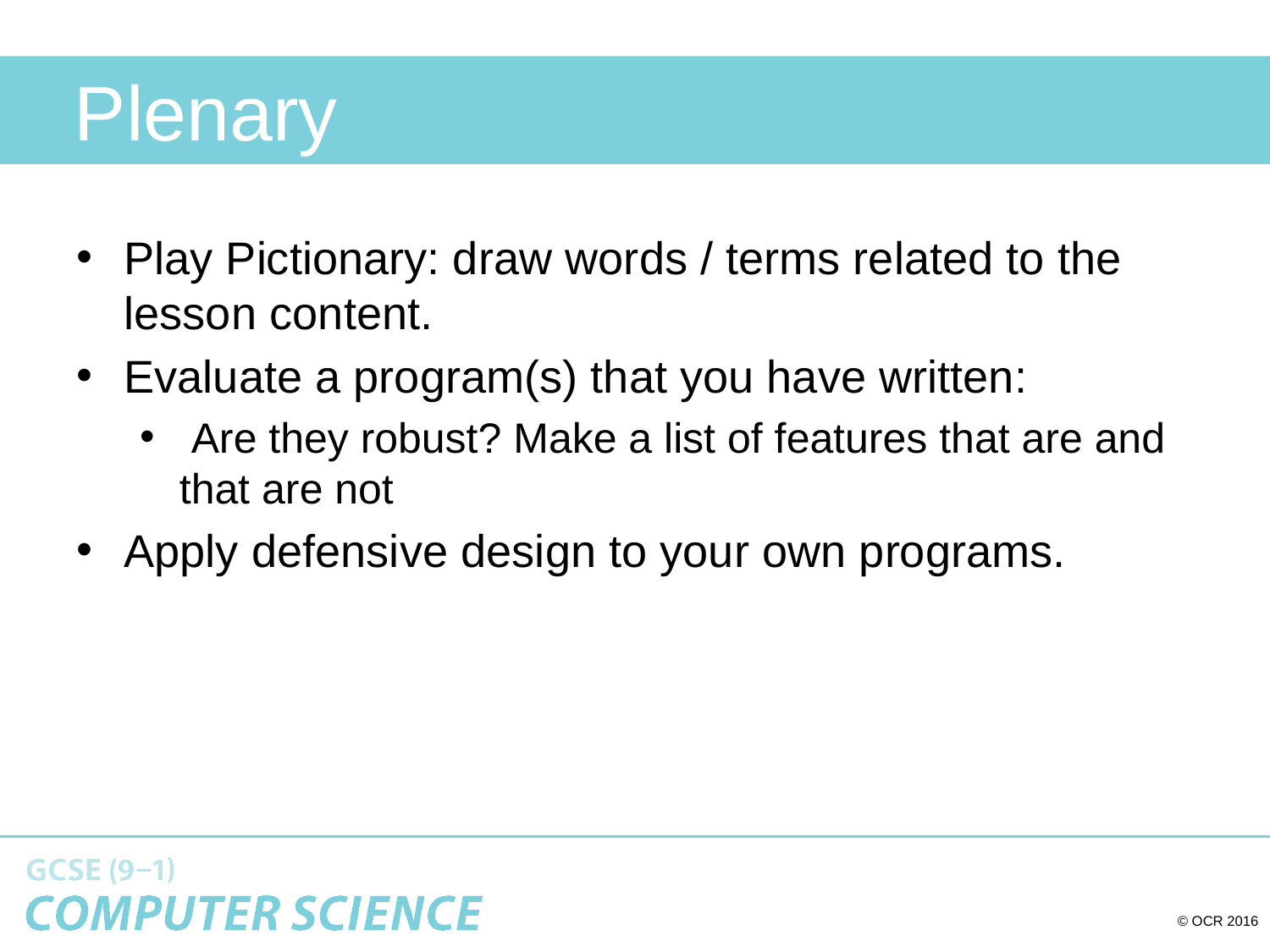

# Plenary
Play Pictionary: draw words / terms related to the lesson content.
Evaluate a program(s) that you have written:
 Are they robust? Make a list of features that are and that are not
Apply defensive design to your own programs.